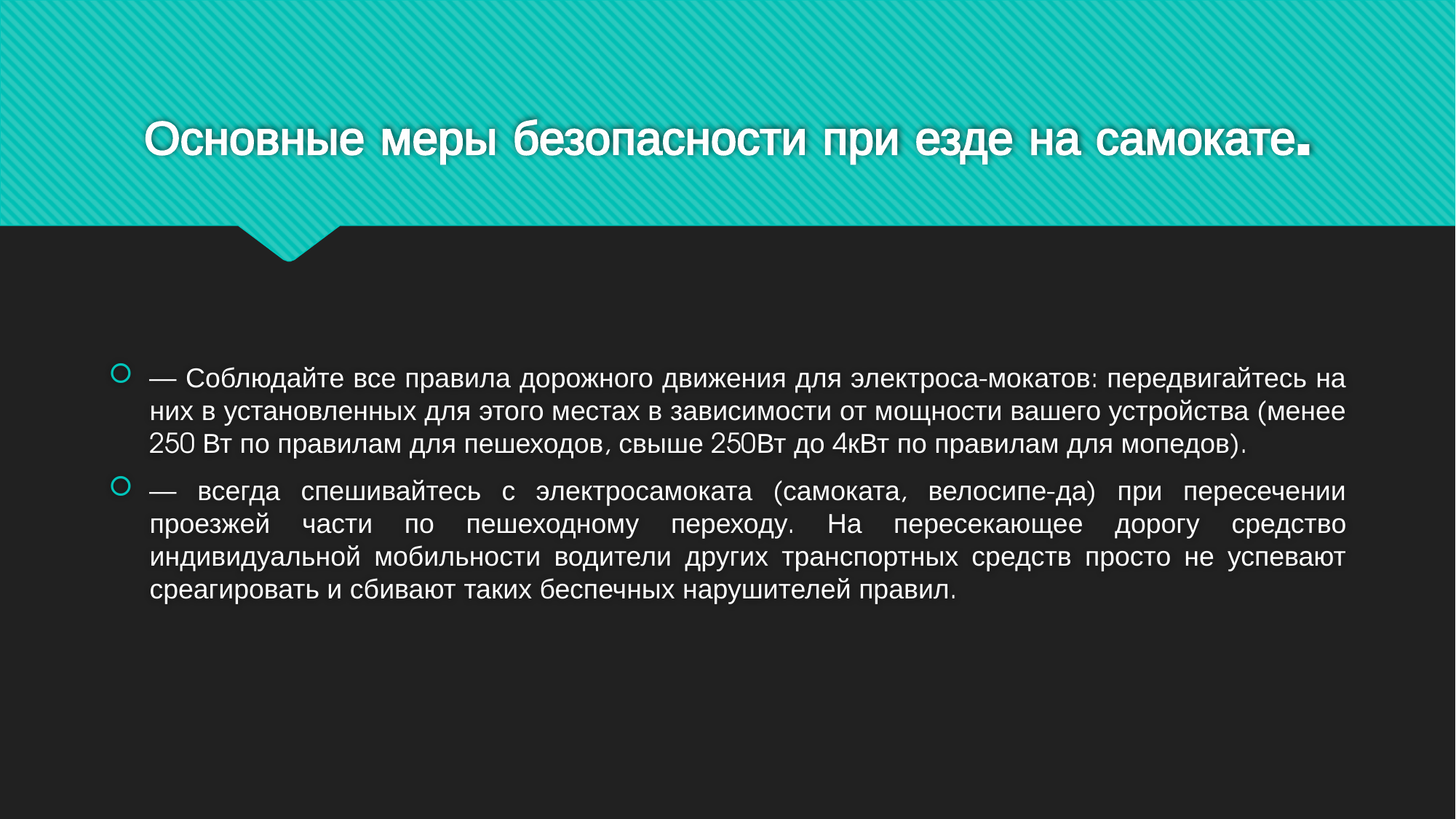

# Основные меры безопасности при езде на самокате.
— Соблюдайте все правила дорожного движения для электроса-мокатов: передвигайтесь на них в установленных для этого местах в зависимости от мощности вашего устройства (менее 250 Вт по правилам для пешеходов, свыше 250Вт до 4кВт по правилам для мопедов).
— всегда спешивайтесь с электросамоката (самоката, велосипе-да) при пересечении проезжей части по пешеходному переходу. На пересекающее дорогу средство индивидуальной мобильности водители других транспортных средств просто не успевают среагировать и сбивают таких беспечных нарушителей правил.